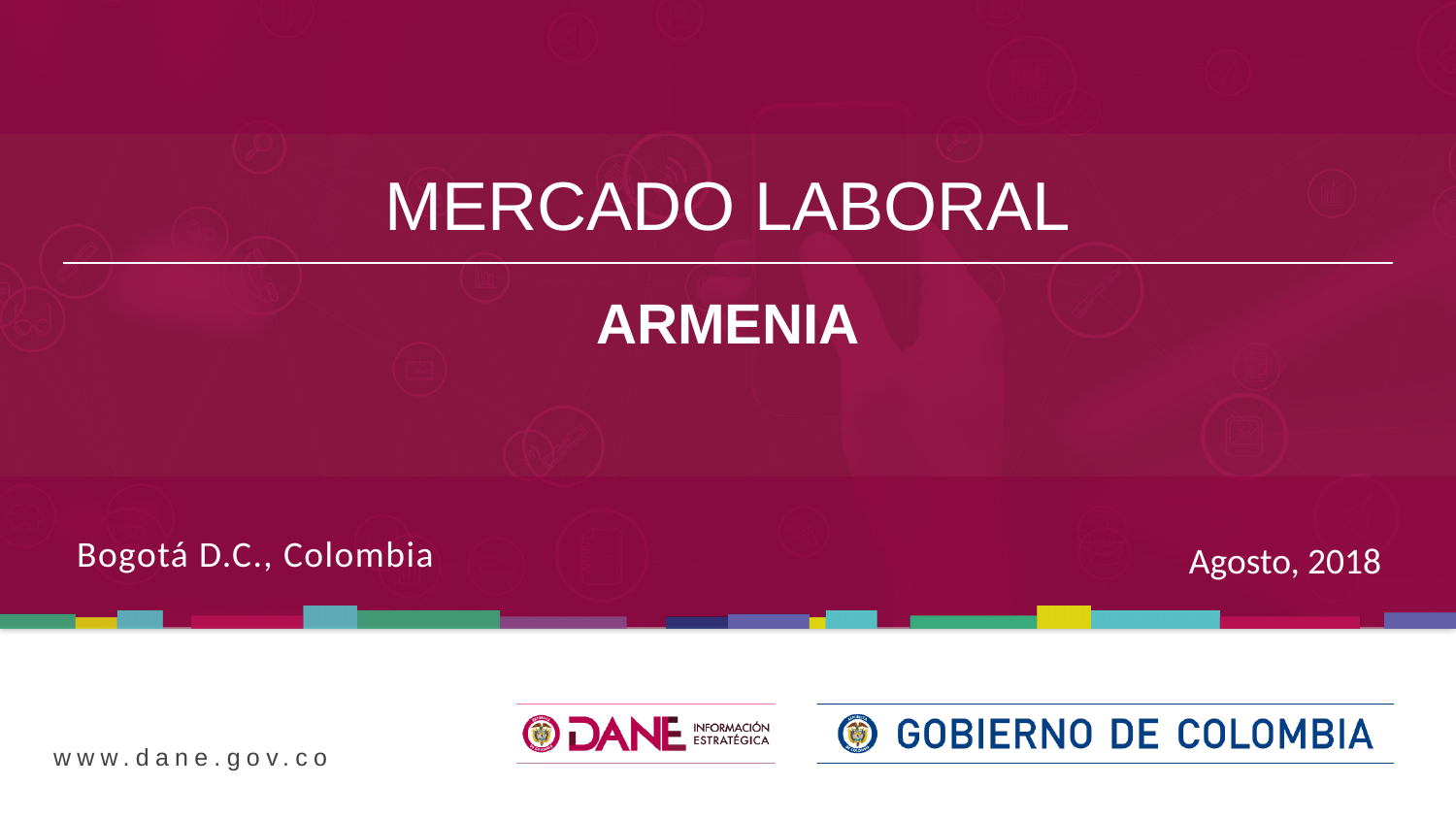

MERCADO LABORAL
ARMENIA
Bogotá D.C., Colombia
Agosto, 2018